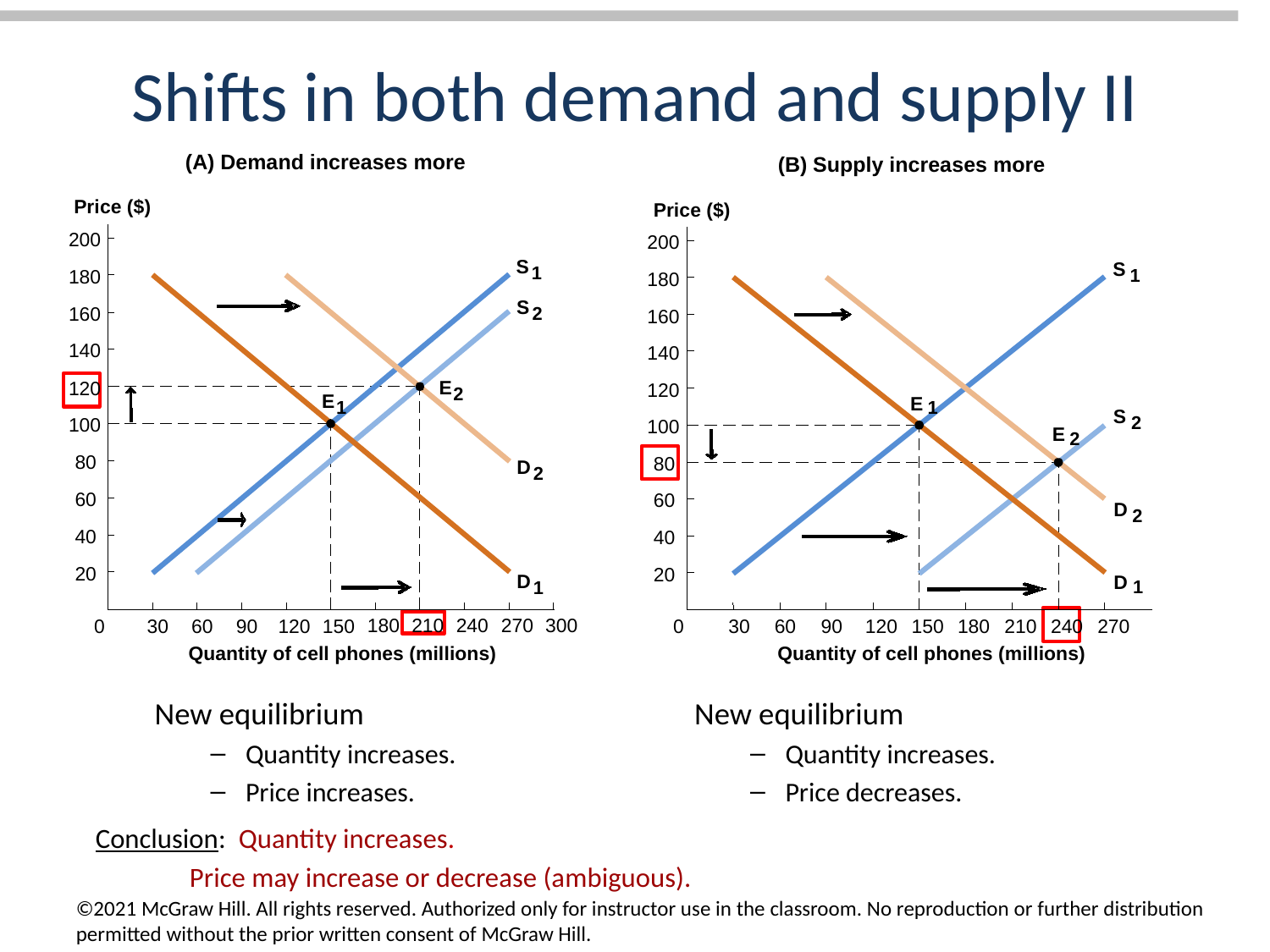

# Shifts in both demand and supply II
(A) Demand increases more
Price ($)

200

S
1
180

S
160
2

140

E
120

2

E
1

100

80

D

2

60

40

20

D

1

180
210
240
270
300
0
30
60
90
120
150
Quantity of cell phones (millions)
(B) Supply increases more
Price ($)

200

S
1
180

160

140

120

E
1
S
2
100

E

2

80

60

D

2

40

20

D

1

180
210
240
270
0
30
60
90
120
150
Quantity of cell phones (millions)

New equilibrium
Quantity increases.
Price increases.

New equilibrium
Quantity increases.
Price decreases.

Conclusion:  Quantity increases.
	     Price may increase or decrease (ambiguous).